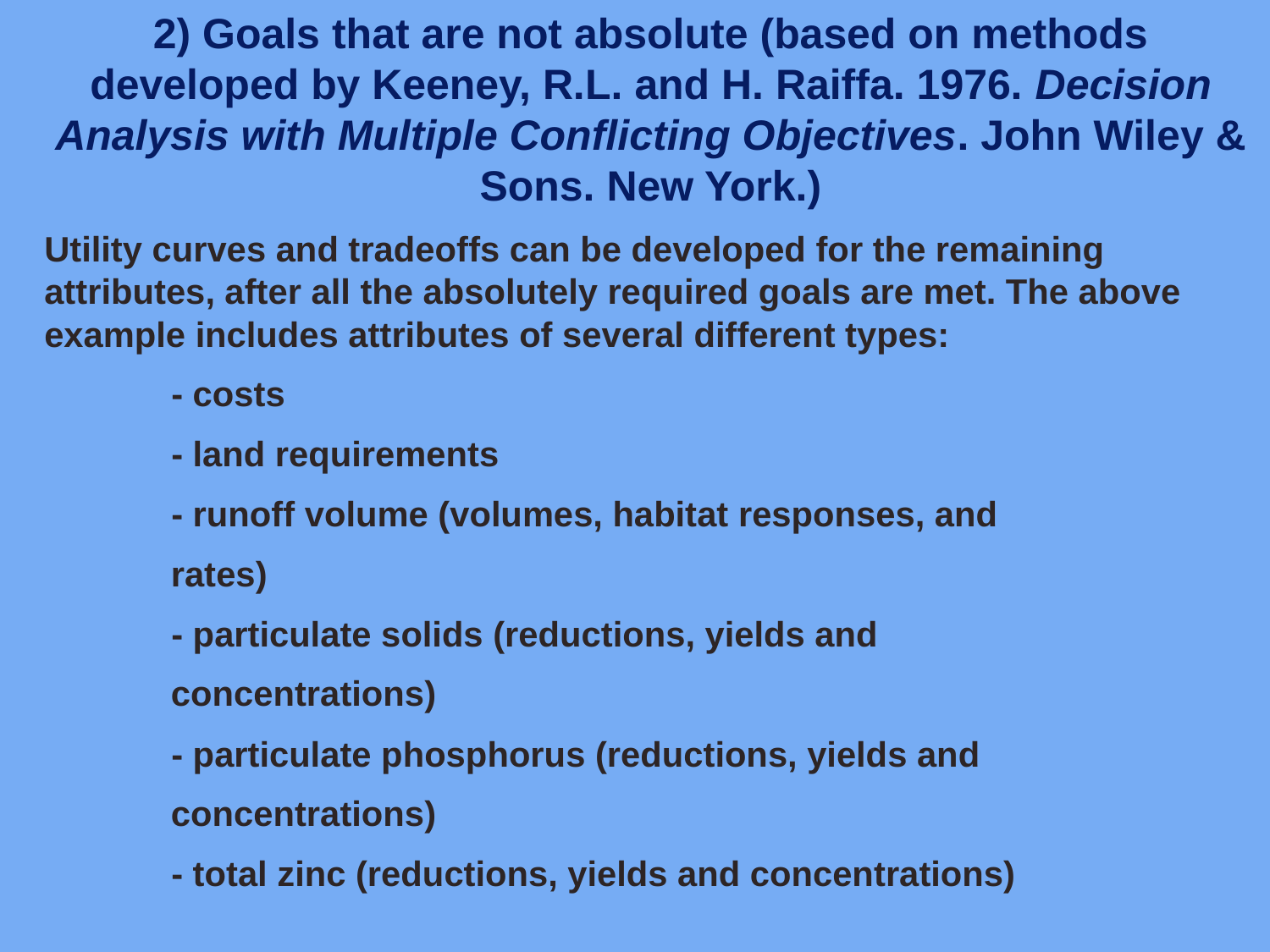

2) Goals that are not absolute (based on methods developed by Keeney, R.L. and H. Raiffa. 1976. Decision Analysis with Multiple Conflicting Objectives. John Wiley & Sons. New York.)
Utility curves and tradeoffs can be developed for the remaining attributes, after all the absolutely required goals are met. The above example includes attributes of several different types:
	- costs
	- land requirements
	- runoff volume (volumes, habitat responses, and
             rates)
	- particulate solids (reductions, yields and
             concentrations)
	- particulate phosphorus (reductions, yields and
             concentrations)
	- total zinc (reductions, yields and concentrations)